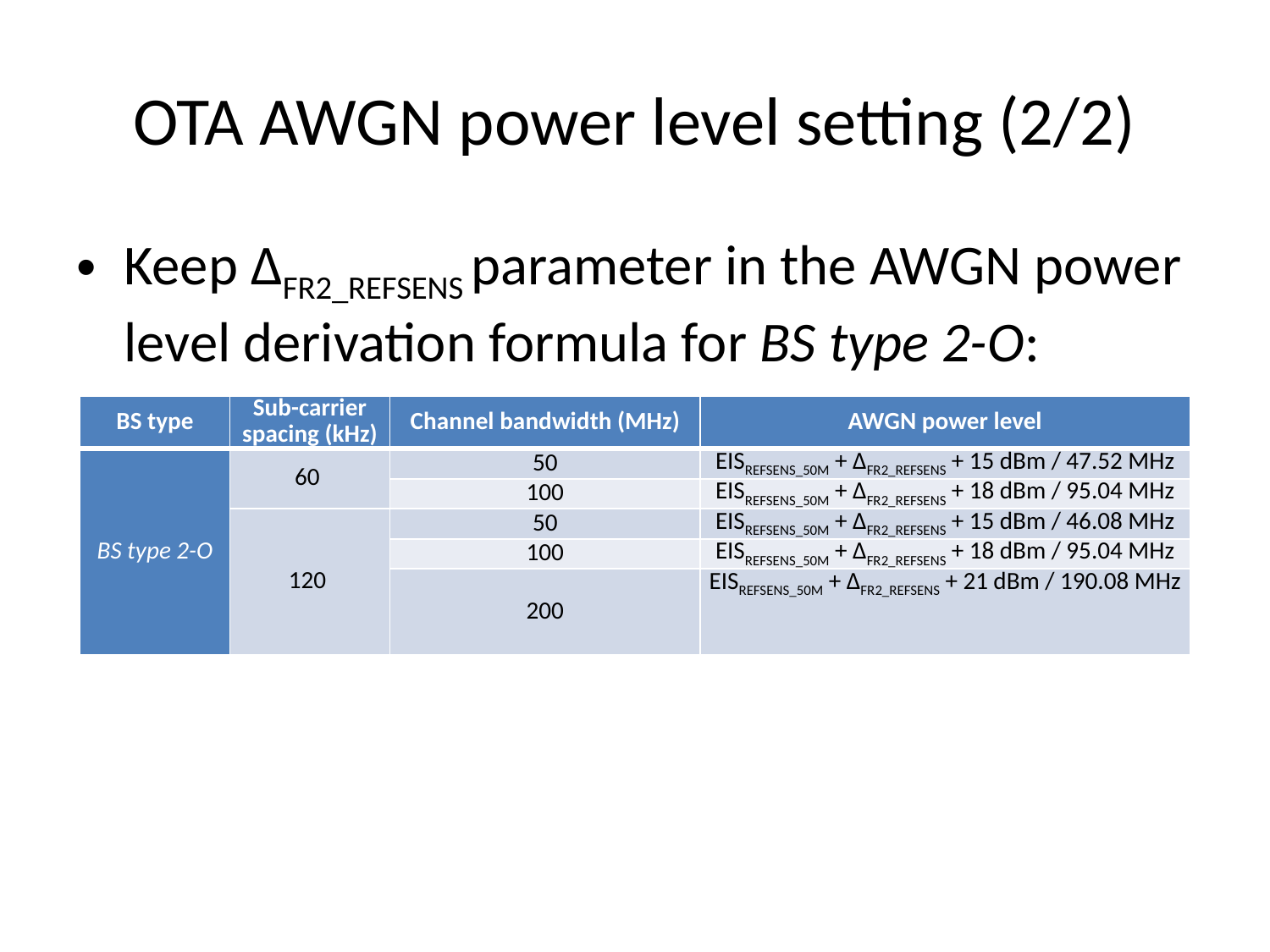

# OTA AWGN power level setting (2/2)
Keep ΔFR2_REFSENS parameter in the AWGN power level derivation formula for BS type 2-O:
| BS type | Sub-carrier spacing (kHz) | Channel bandwidth (MHz) | AWGN power level |
| --- | --- | --- | --- |
| BS type 2-O | 60 | 50 | EISREFSENS\_50M + ΔFR2\_REFSENS + 15 dBm / 47.52 MHz |
|  |  | 100 | EISREFSENS\_50M + ΔFR2\_REFSENS + 18 dBm / 95.04 MHz |
|  | 120 | 50 | EISREFSENS\_50M + ΔFR2\_REFSENS + 15 dBm / 46.08 MHz |
|  |  | 100 | EISREFSENS\_50M + ΔFR2\_REFSENS + 18 dBm / 95.04 MHz |
|  |  | 200 | EISREFSENS\_50M + ΔFR2\_REFSENS + 21 dBm / 190.08 MHz |